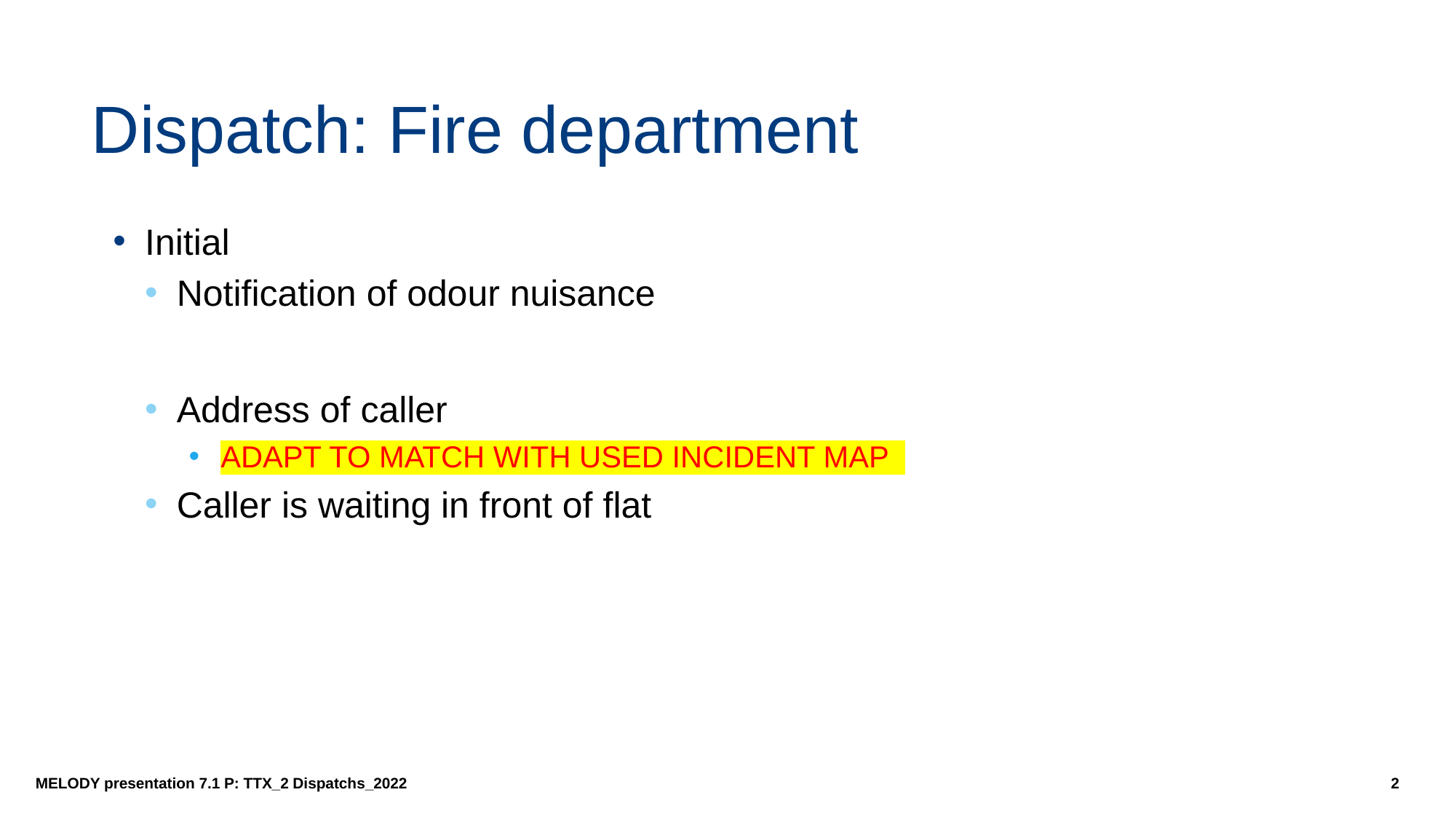

# Dispatch: Fire department
Initial
Notification of odour nuisance

Address of caller
ADAPT TO MATCH WITH USED INCIDENT MAP
Caller is waiting in front of flat

MELODY presentation 7.1 P: TTX_2 Dispatchs_2022
2